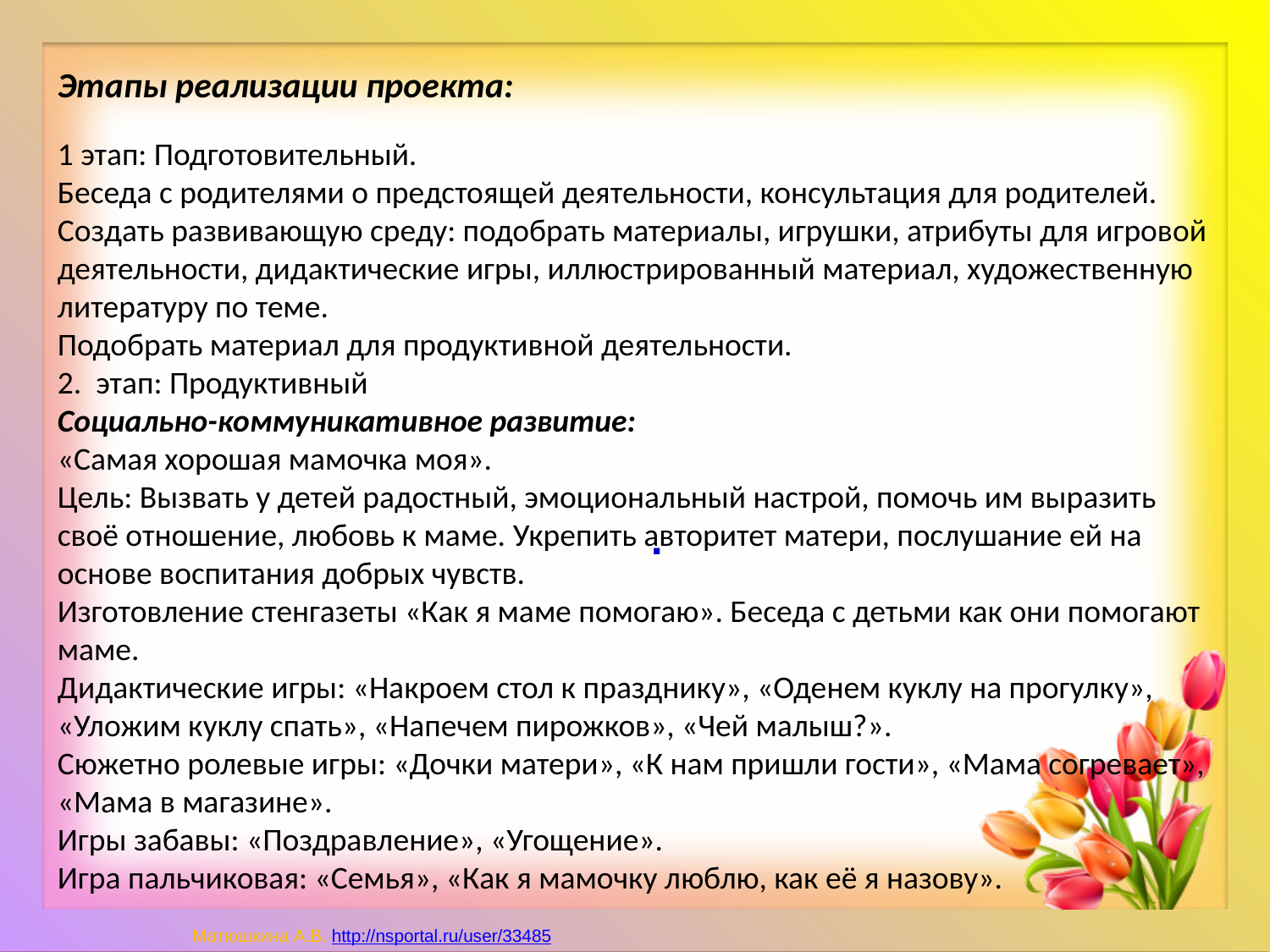

Этапы реализации проекта:
1 этап: Подготовительный.
Беседа с родителями о предстоящей деятельности, консультация для родителей. Создать развивающую среду: подобрать материалы, игрушки, атрибуты для игровой деятельности, дидактические игры, иллюстрированный материал, художественную литературу по теме.
Подобрать материал для продуктивной деятельности.
2.  этап: Продуктивный
Социально-коммуникативное развитие:
«Самая хорошая мамочка моя».
Цель: Вызвать у детей радостный, эмоциональный настрой, помочь им выразить своё отношение, любовь к маме. Укрепить авторитет матери, послушание ей на основе воспитания добрых чувств.
Изготовление стенгазеты «Как я маме помогаю». Беседа с детьми как они помогают маме.
Дидактические игры: «Накроем стол к празднику», «Оденем куклу на прогулку», «Уложим куклу спать», «Напечем пирожков», «Чей малыш?».
Сюжетно ролевые игры: «Дочки матери», «К нам пришли гости», «Мама согревает», «Мама в магазине».
Игры забавы: «Поздравление», «Угощение».
Игра пальчиковая: «Семья», «Как я мамочку люблю, как её я назову».

.